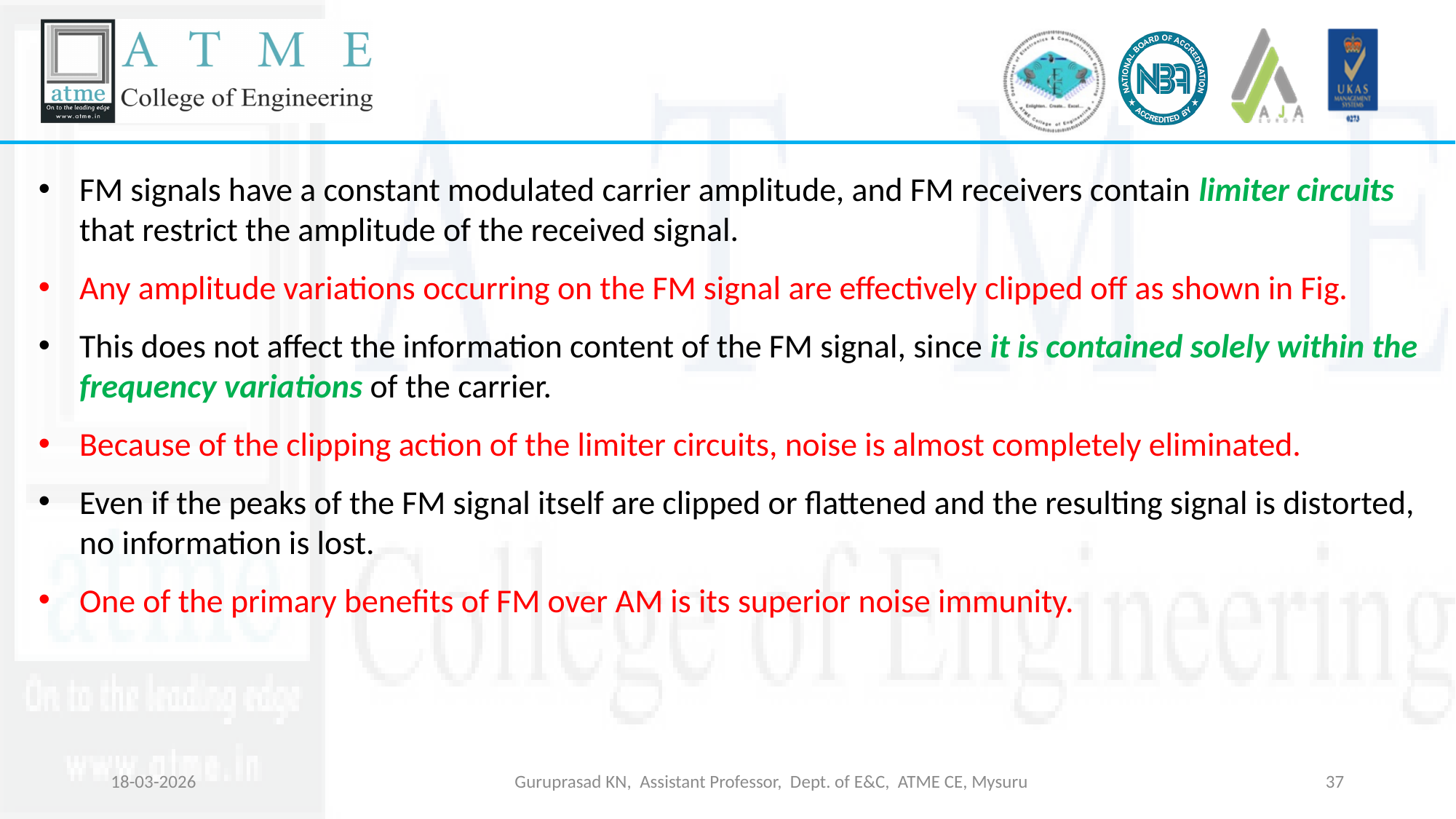

FM signals have a constant modulated carrier amplitude, and FM receivers contain limiter circuits that restrict the amplitude of the received signal.

Any amplitude variations occurring on the FM signal are effectively clipped off as shown in Fig.

This does not affect the information content of the FM signal, since it is contained solely within the frequency variations of the carrier.

Because of the clipping action of the limiter circuits, noise is almost completely eliminated.

Even if the peaks of the FM signal itself are clipped or flattened and the resulting signal is distorted, no information is lost.

One of the primary benefits of FM over AM is its superior noise immunity.
18-03-2026
Guruprasad KN,  Assistant Professor,  Dept. of E&C,  ATME CE, Mysuru
37